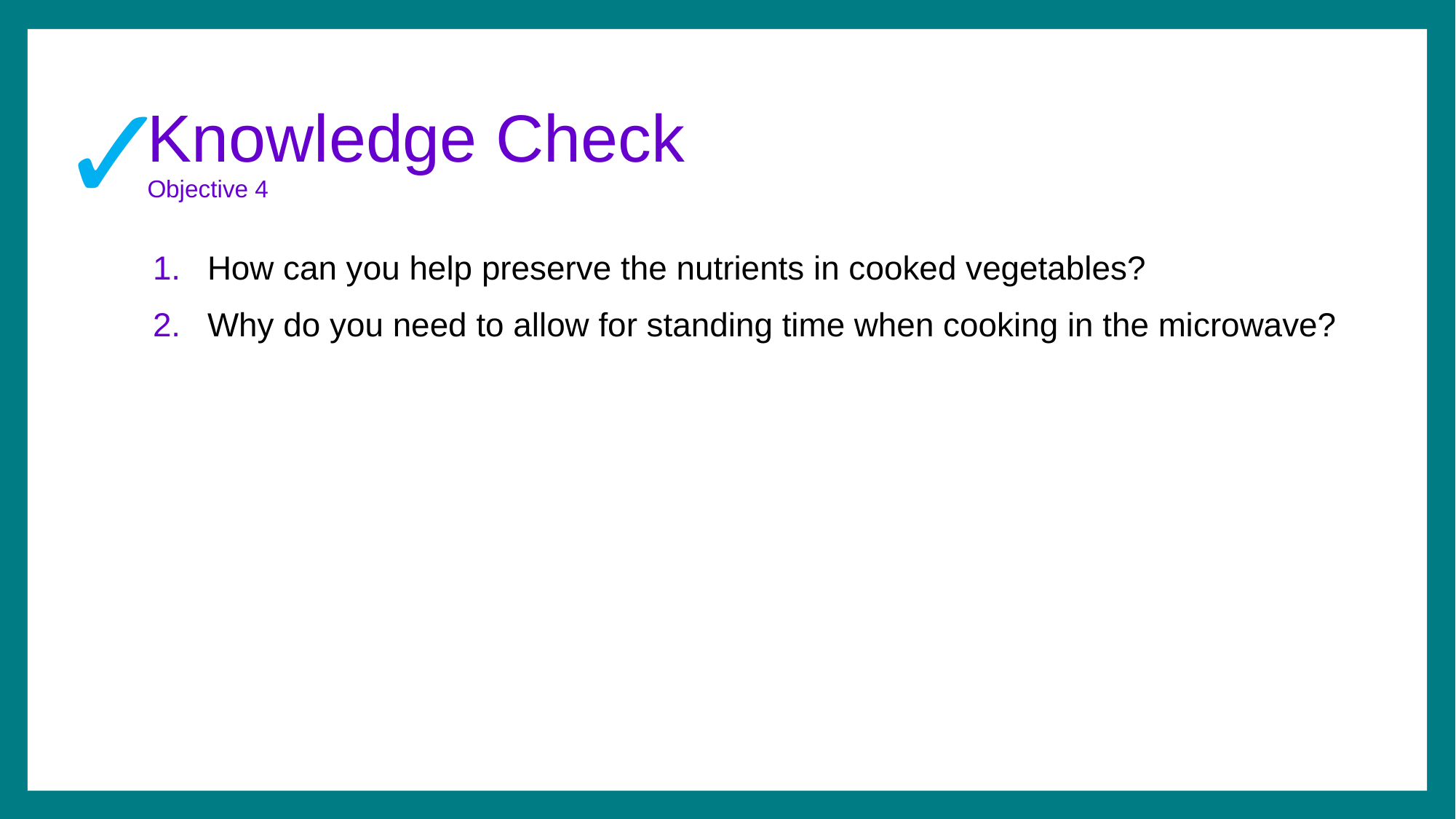

✓
# Knowledge Check Objective 4
How can you help preserve the nutrients in cooked vegetables?
Why do you need to allow for standing time when cooking in the microwave?